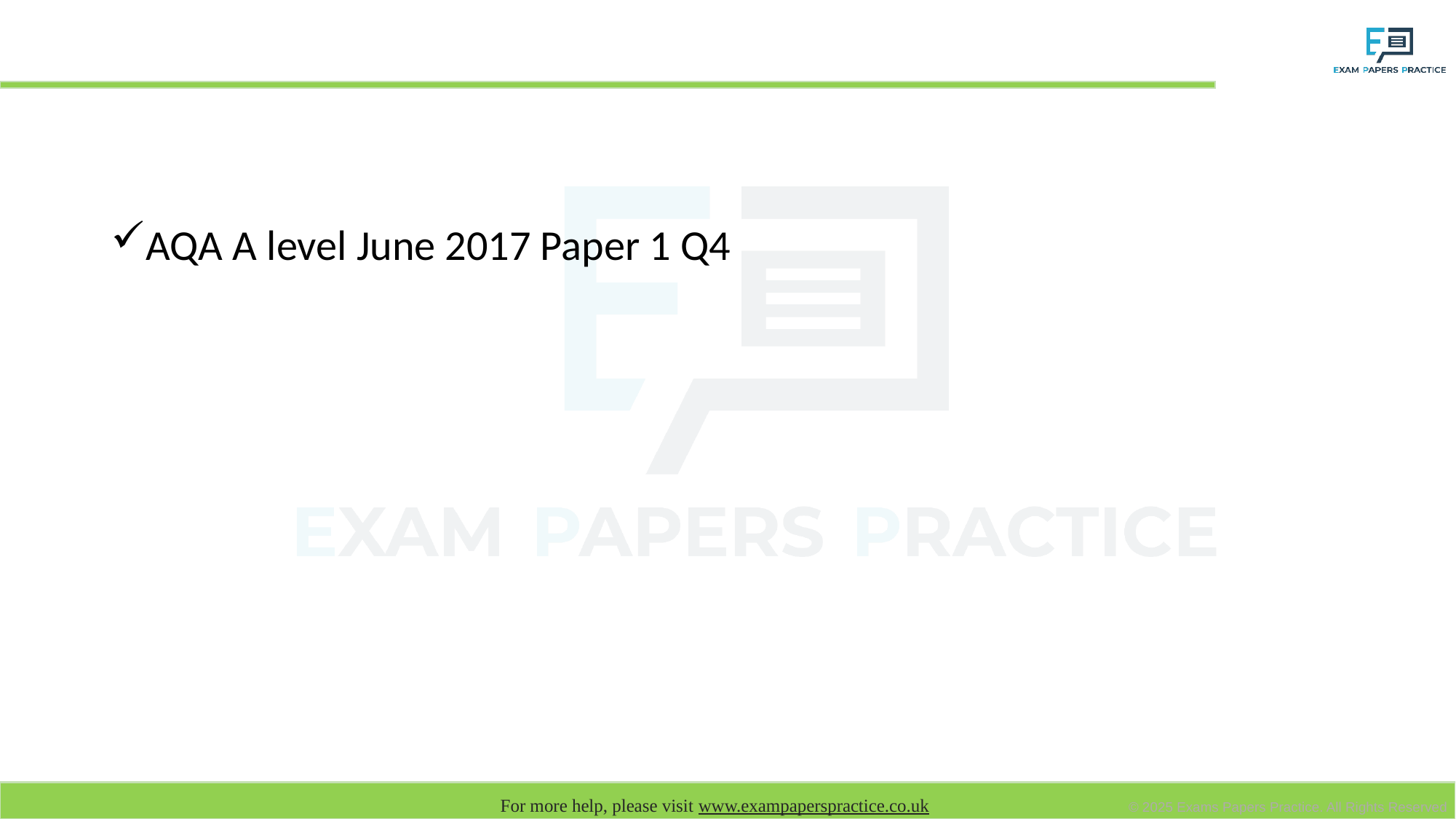

# Homework Past Paper Question
AQA A level June 2017 Paper 1 Q4